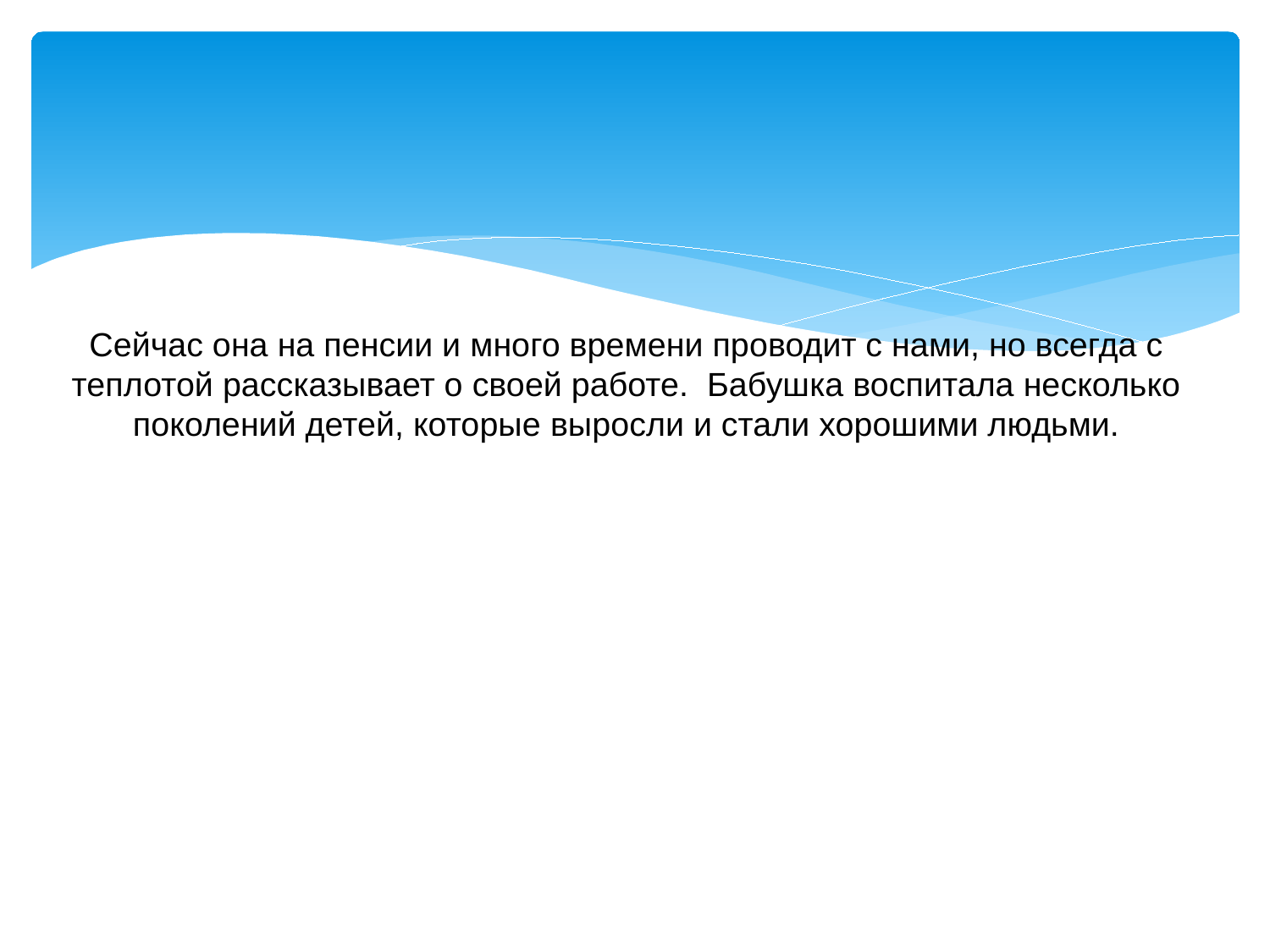

# Сейчас она на пенсии и много времени проводит с нами, но всегда с теплотой рассказывает о своей работе.  Бабушка воспитала несколько поколений детей, которые выросли и стали хорошими людьми.